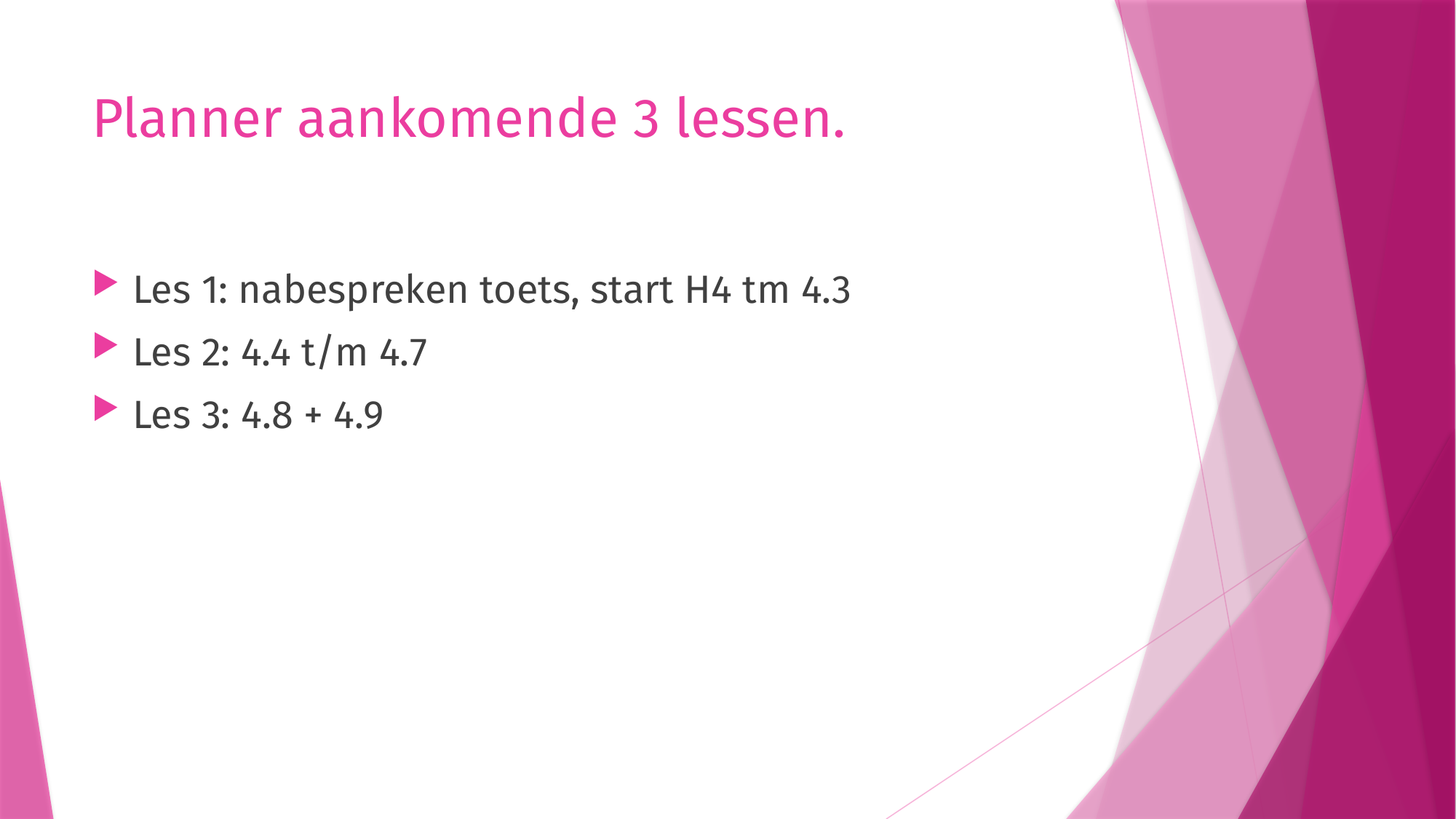

# Planner aankomende 3 lessen.
Les 1: nabespreken toets, start H4 tm 4.3
Les 2: 4.4 t/m 4.7
Les 3: 4.8 + 4.9